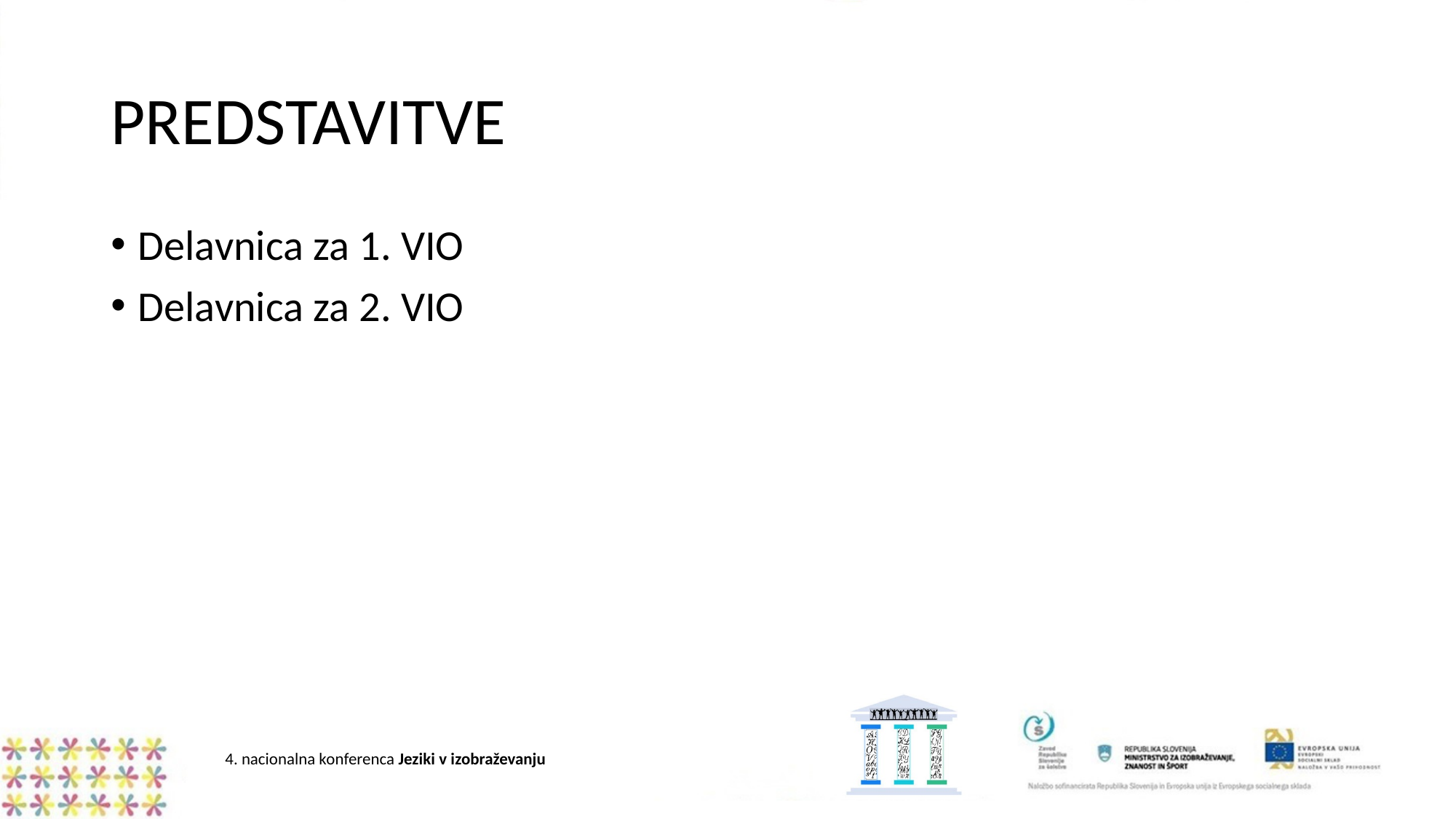

# PREDSTAVITVE
Delavnica za 1. VIO
Delavnica za 2. VIO